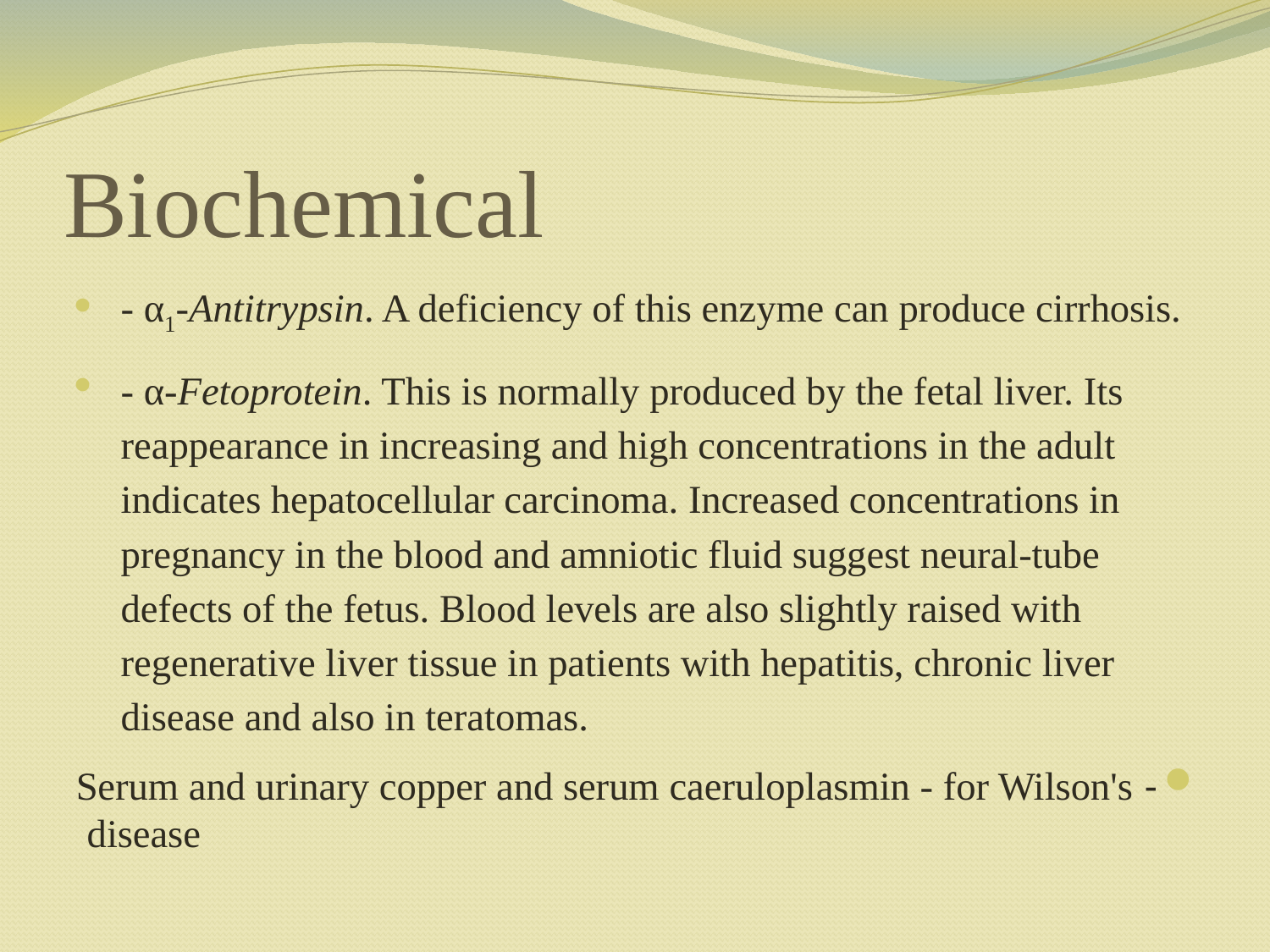

# Biochemical
- α1-Antitrypsin. A deficiency of this enzyme can produce cirrhosis.
- α-Fetoprotein. This is normally produced by the fetal liver. Its reappearance in increasing and high concentrations in the adult indicates hepatocellular carcinoma. Increased concentrations in pregnancy in the blood and amniotic fluid suggest neural-tube defects of the fetus. Blood levels are also slightly raised with regenerative liver tissue in patients with hepatitis, chronic liver disease and also in teratomas.
- Serum and urinary copper and serum caeruloplasmin - for Wilson's disease